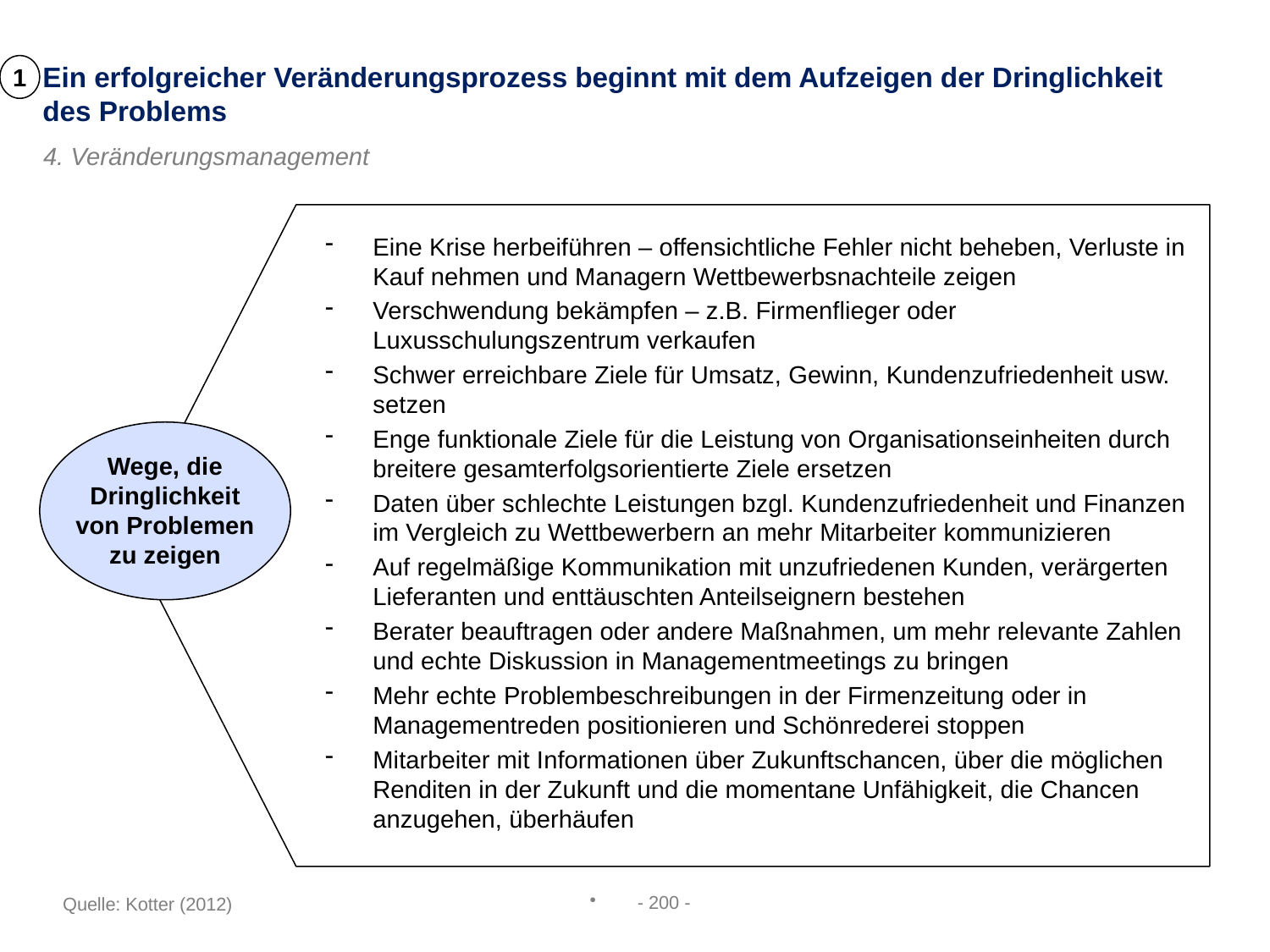

Ein erfolgreicher Veränderungsprozess beginnt mit dem Aufzeigen der Dringlichkeit des Problems

1
4. Veränderungsmanagement

Eine Krise herbeiführen – offensichtliche Fehler nicht beheben, Verluste in Kauf nehmen und Managern Wettbewerbsnachteile zeigen
Verschwendung bekämpfen – z.B. Firmenflieger oder
Luxusschulungszentrum verkaufen
Schwer erreichbare Ziele für Umsatz, Gewinn, Kundenzufriedenheit usw. setzen
Enge funktionale Ziele für die Leistung von Organisationseinheiten durch breitere gesamterfolgsorientierte Ziele ersetzen
Daten über schlechte Leistungen bzgl. Kundenzufriedenheit und Finanzen im Vergleich zu Wettbewerbern an mehr Mitarbeiter kommunizieren
Auf regelmäßige Kommunikation mit unzufriedenen Kunden, verärgerten Lieferanten und enttäuschten Anteilseignern bestehen
Berater beauftragen oder andere Maßnahmen, um mehr relevante Zahlen und echte Diskussion in Managementmeetings zu bringen
Mehr echte Problembeschreibungen in der Firmenzeitung oder in Managementreden positionieren und Schönrederei stoppen
Mitarbeiter mit Informationen über Zukunftschancen, über die möglichen Renditen in der Zukunft und die momentane Unfähigkeit, die Chancen anzugehen, überhäufen

Wege, die Dringlichkeit von Problemen zu zeigen
- 200 -
Quelle: Kotter (2012)